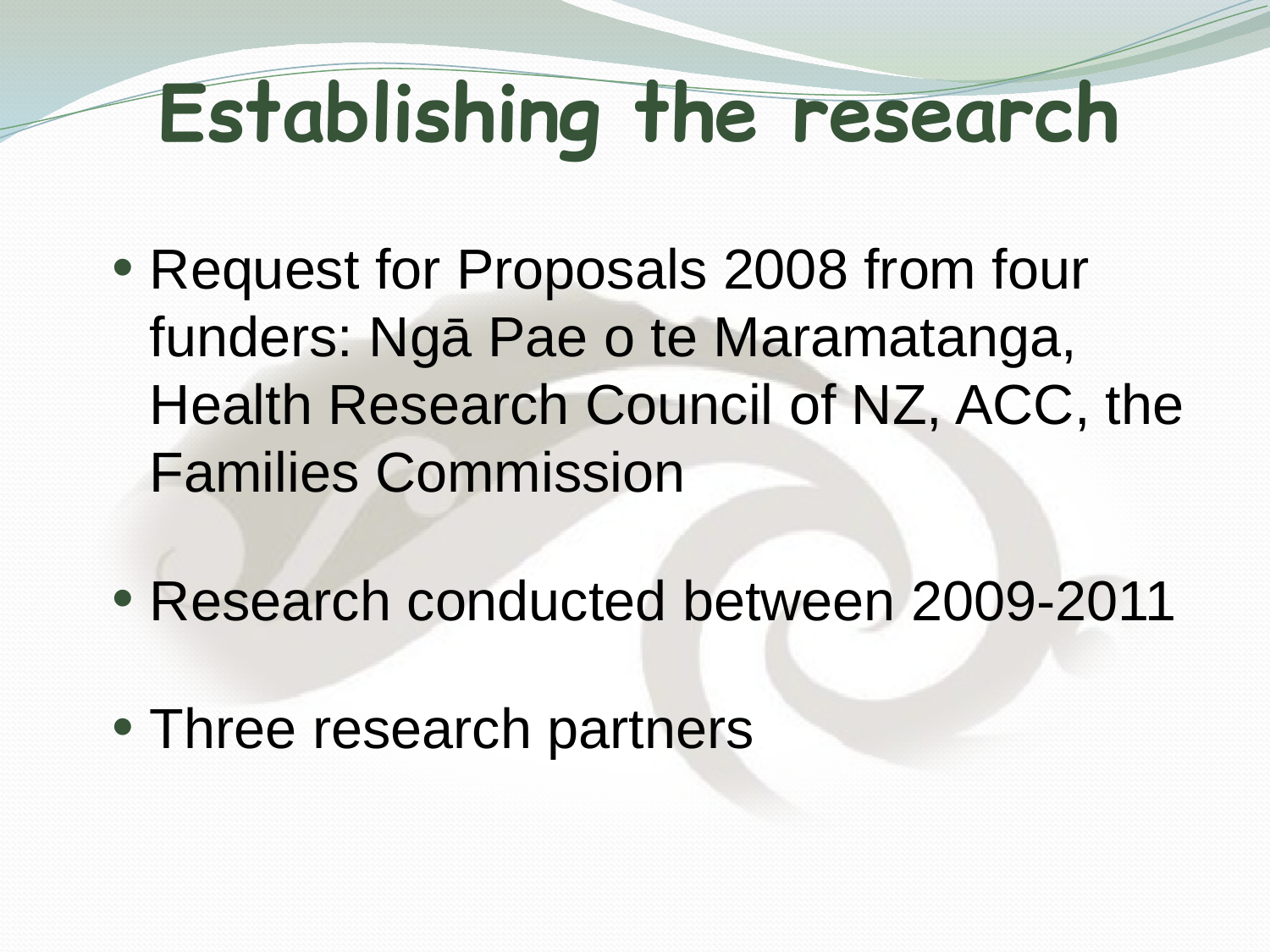

# Establishing the research
Request for Proposals 2008 from four funders: Ngā Pae o te Maramatanga, Health Research Council of NZ, ACC, the Families Commission

Research conducted between 2009-2011

Three research partners